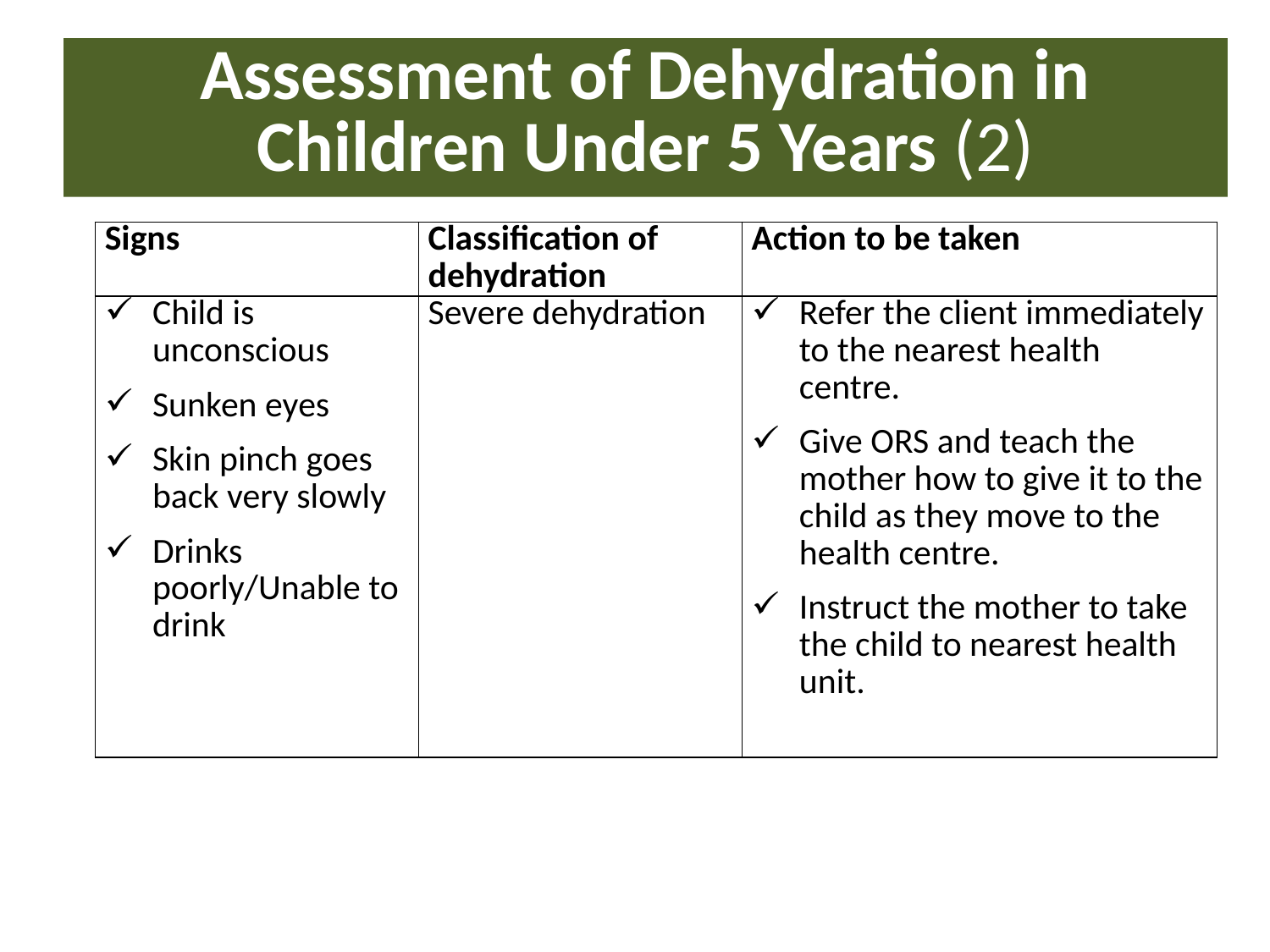

# Assessment of Dehydration in Children Under 5 Years (2)
| Signs | Classification of dehydration | Action to be taken |
| --- | --- | --- |
| Child is unconscious Sunken eyes Skin pinch goes back very slowly Drinks poorly/Unable to drink | Severe dehydration | Refer the client immediately to the nearest health centre. Give ORS and teach the mother how to give it to the child as they move to the health centre. Instruct the mother to take the child to nearest health unit. |